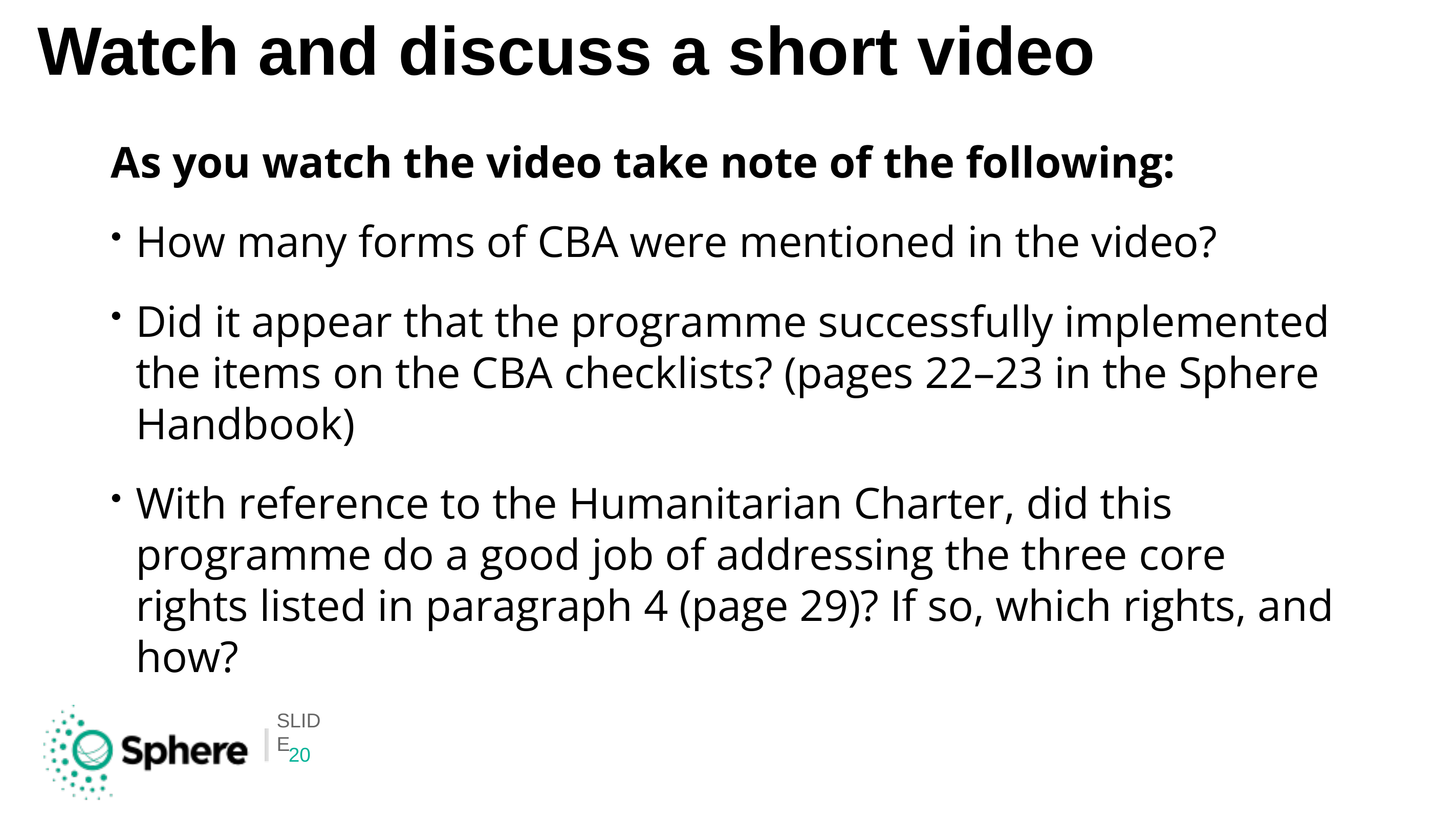

# Watch and discuss a short video
As you watch the video take note of the following:
How many forms of CBA were mentioned in the video?
Did it appear that the programme successfully implemented the items on the CBA checklists? (pages 22–23 in the Sphere Handbook)
With reference to the Humanitarian Charter, did this programme do a good job of addressing the three core rights listed in paragraph 4 (page 29)? If so, which rights, and how?
20